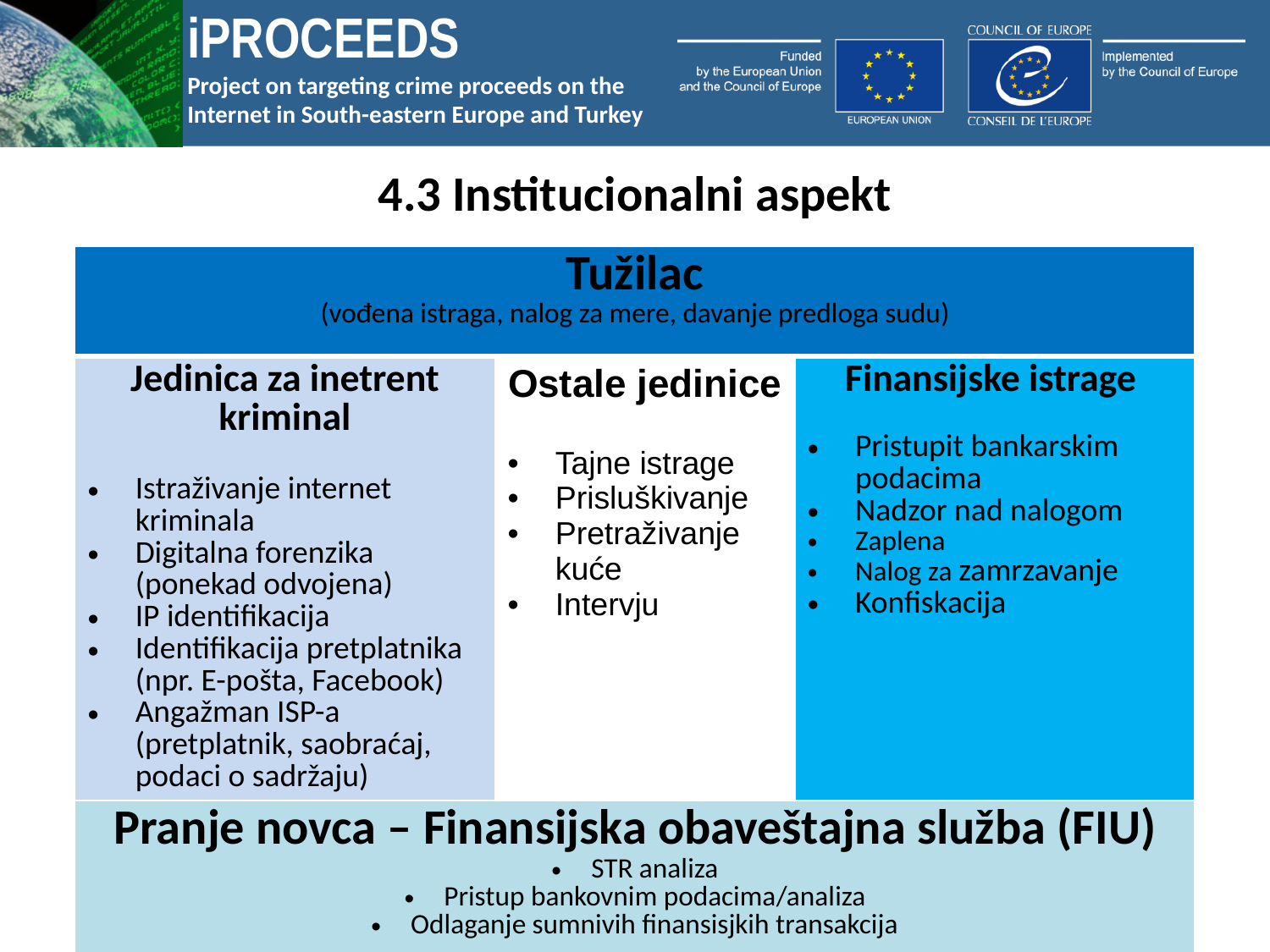

# 4.3 Institucionalni aspekt
| Tužilac (vođena istraga, nalog za mere, davanje predloga sudu) |  |  |
| --- | --- | --- |
| Jedinica za inetrent kriminal Istraživanje internet kriminala Digitalna forenzika (ponekad odvojena) IP identifikacija Identifikacija pretplatnika (npr. E-pošta, Facebook) Angažman ISP-a (pretplatnik, saobraćaj, podaci o sadržaju) | Ostale jedinice Tajne istrage Prisluškivanje Pretraživanje kuće Intervju | Finansijske istrage Pristupit bankarskim podacima Nadzor nad nalogom Zaplena Nalog za zamrzavanje Konfiskacija |
| Pranje novca – Finansijska obaveštajna služba (FIU) STR analiza Pristup bankovnim podacima/analiza Odlaganje sumnivih finansisjkih transakcija |  |  |